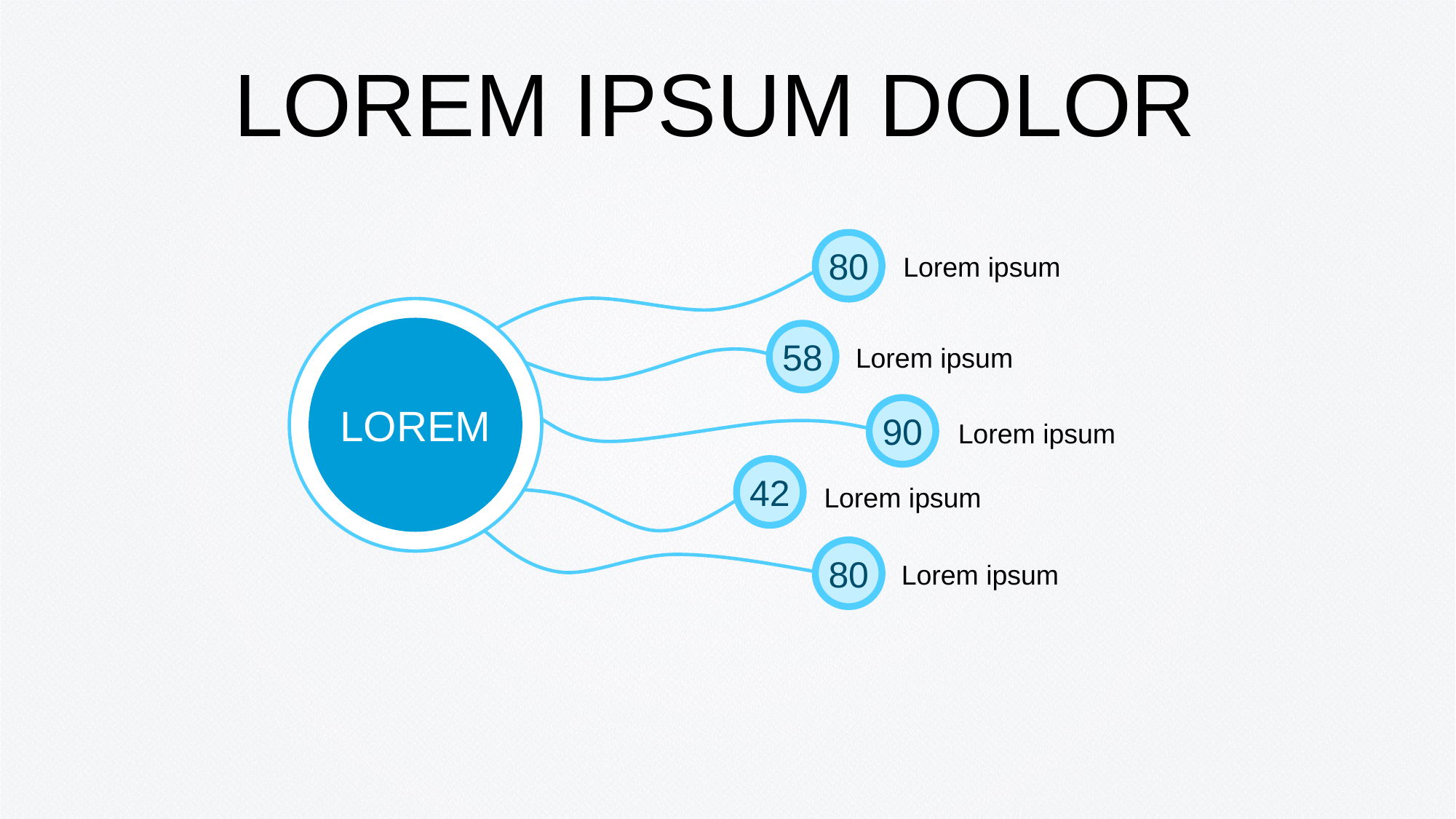

# LOREM IPSUM DOLOR
80
Lorem ipsum

LOREM
58
Lorem ipsum

90

Lorem ipsum
42

Lorem ipsum

80
Lorem ipsum